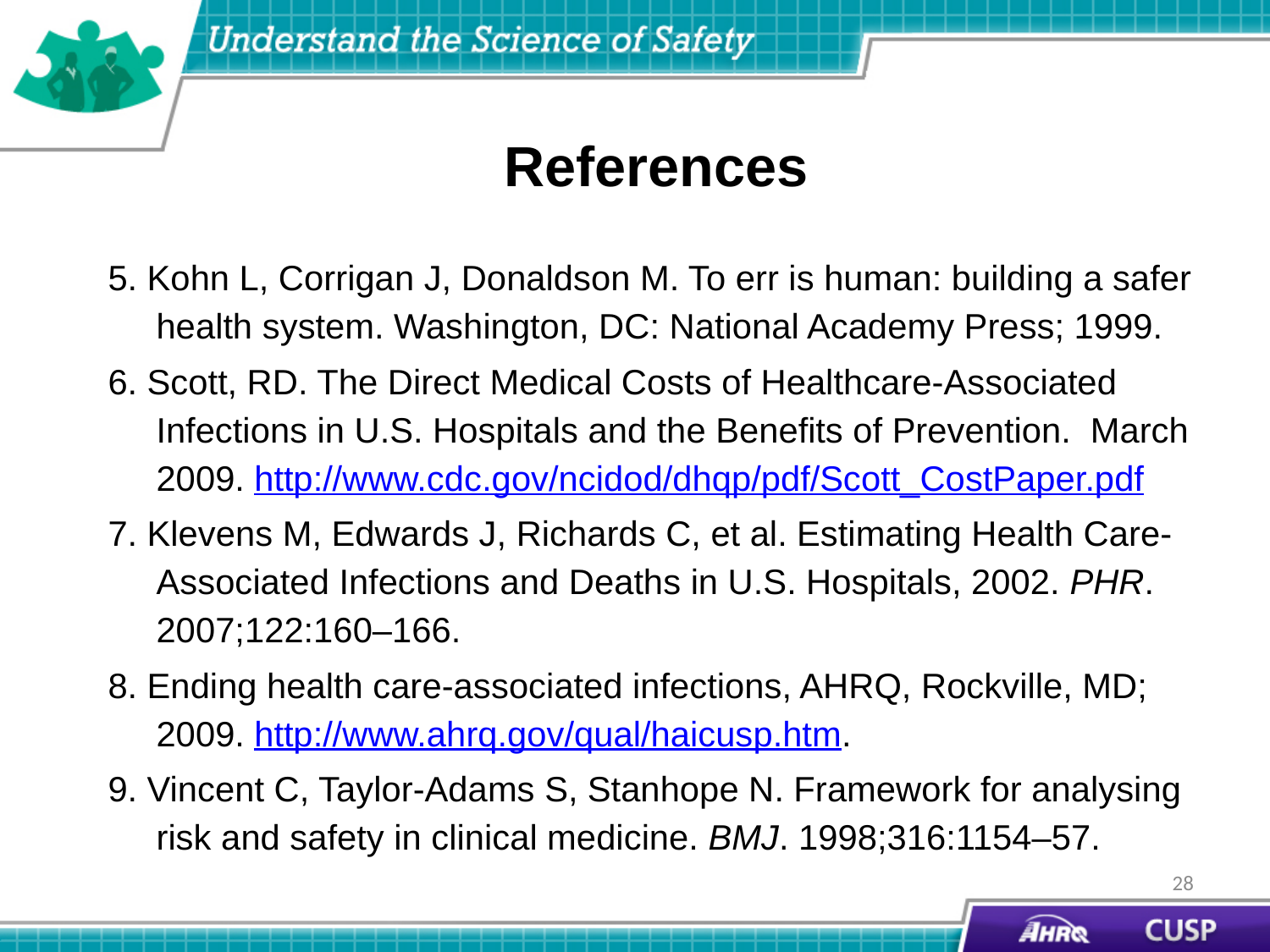

# References
5. Kohn L, Corrigan J, Donaldson M. To err is human: building a safer health system. Washington, DC: National Academy Press; 1999.
6. Scott, RD. The Direct Medical Costs of Healthcare-Associated Infections in U.S. Hospitals and the Benefits of Prevention.  March 2009. http://www.cdc.gov/ncidod/dhqp/pdf/Scott_CostPaper.pdf
7. Klevens M, Edwards J, Richards C, et al. Estimating Health Care-Associated Infections and Deaths in U.S. Hospitals, 2002. PHR. 2007;122:160–166.
8. Ending health care-associated infections, AHRQ, Rockville, MD; 2009. http://www.ahrq.gov/qual/haicusp.htm.
9. Vincent C, Taylor-Adams S, Stanhope N. Framework for analysing risk and safety in clinical medicine. BMJ. 1998;316:1154–57.
28